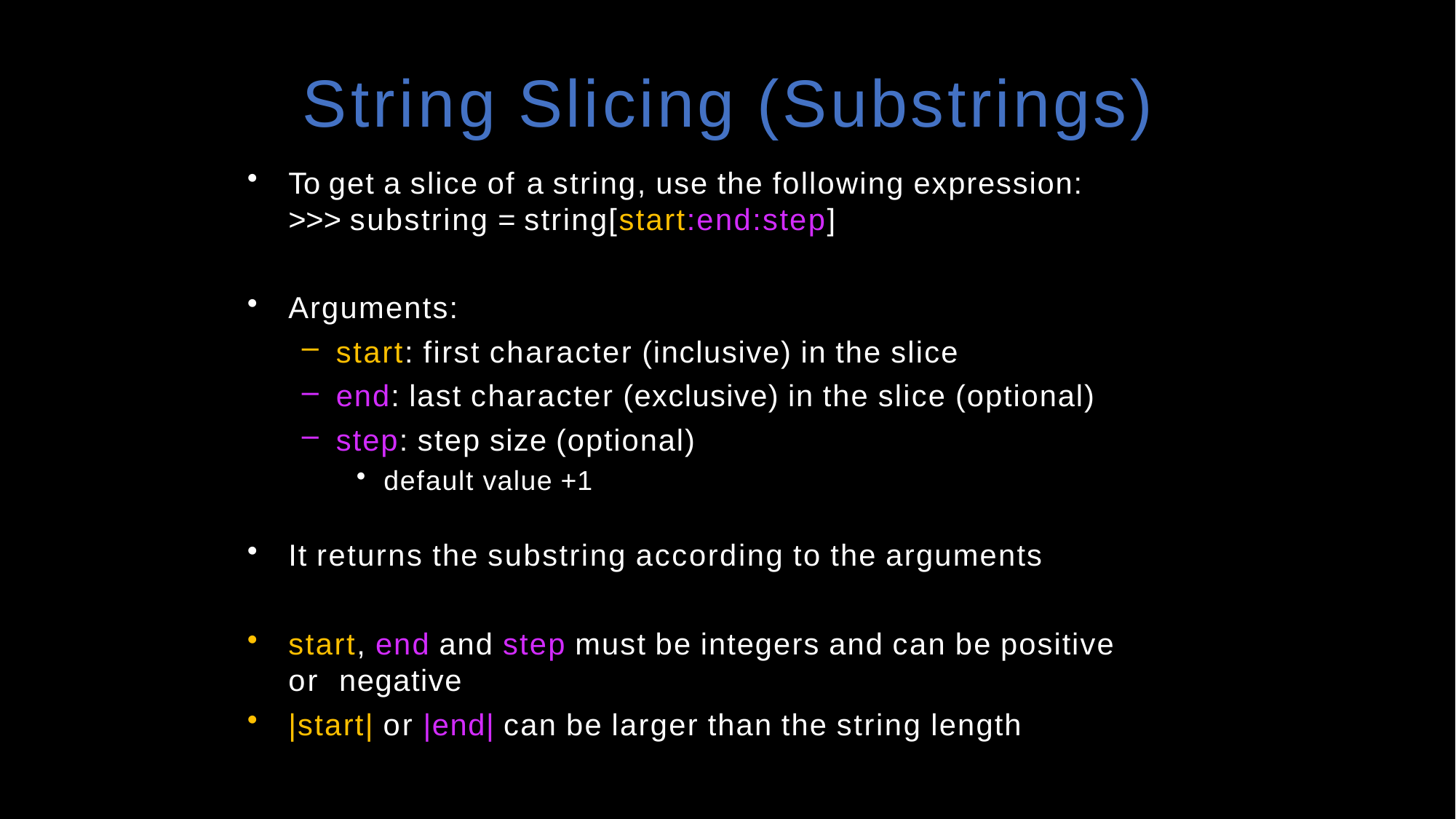

# String Slicing (Substrings)
To get a slice of a string, use the following expression:
>>> substring = string[start:end:step]

Arguments:
start: first character (inclusive) in the slice
end: last character (exclusive) in the slice (optional)
step: step size (optional)
default value +1

It returns the substring according to the arguments

start, end and step must be integers and can be positive or  negative
|start| or |end| can be larger than the string length